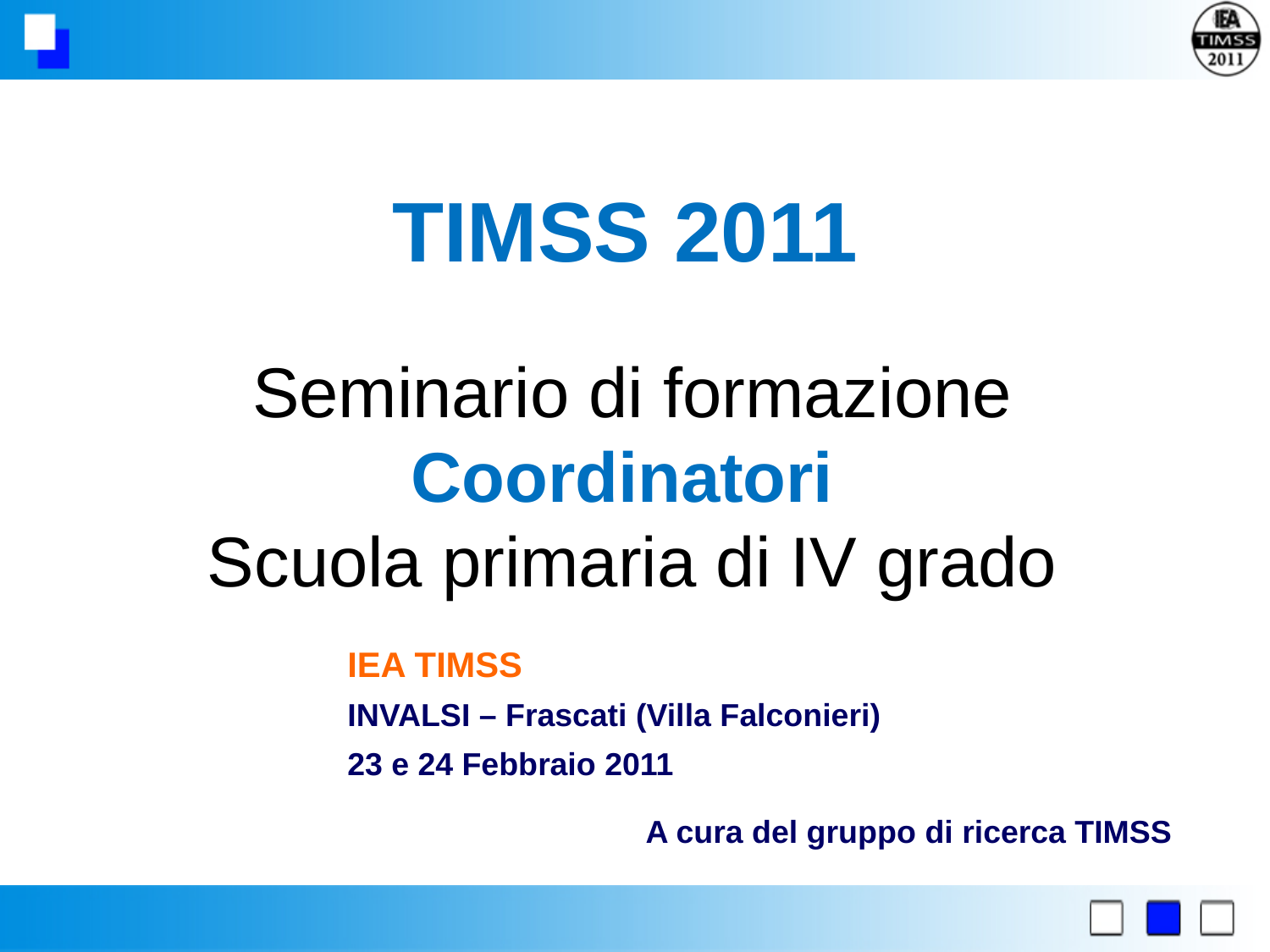

TIMSS 2011

Seminario di formazione Coordinatori
Scuola primaria di IV grado
IEA TIMSS
INVALSI – Frascati (Villa Falconieri)
23 e 24 Febbraio 2011
A cura del gruppo di ricerca TIMSS